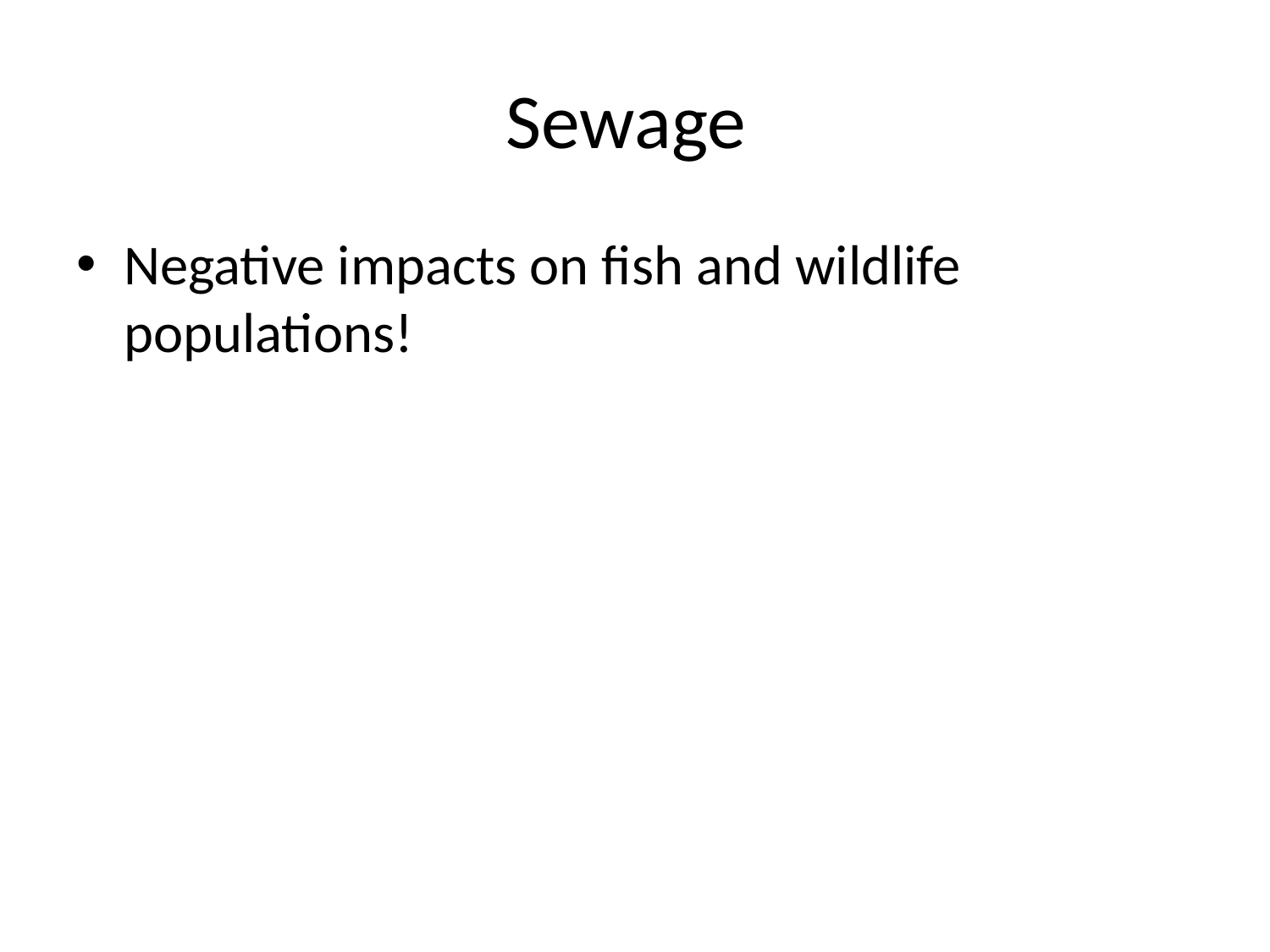

# Sewage
Negative impacts on fish and wildlife populations!